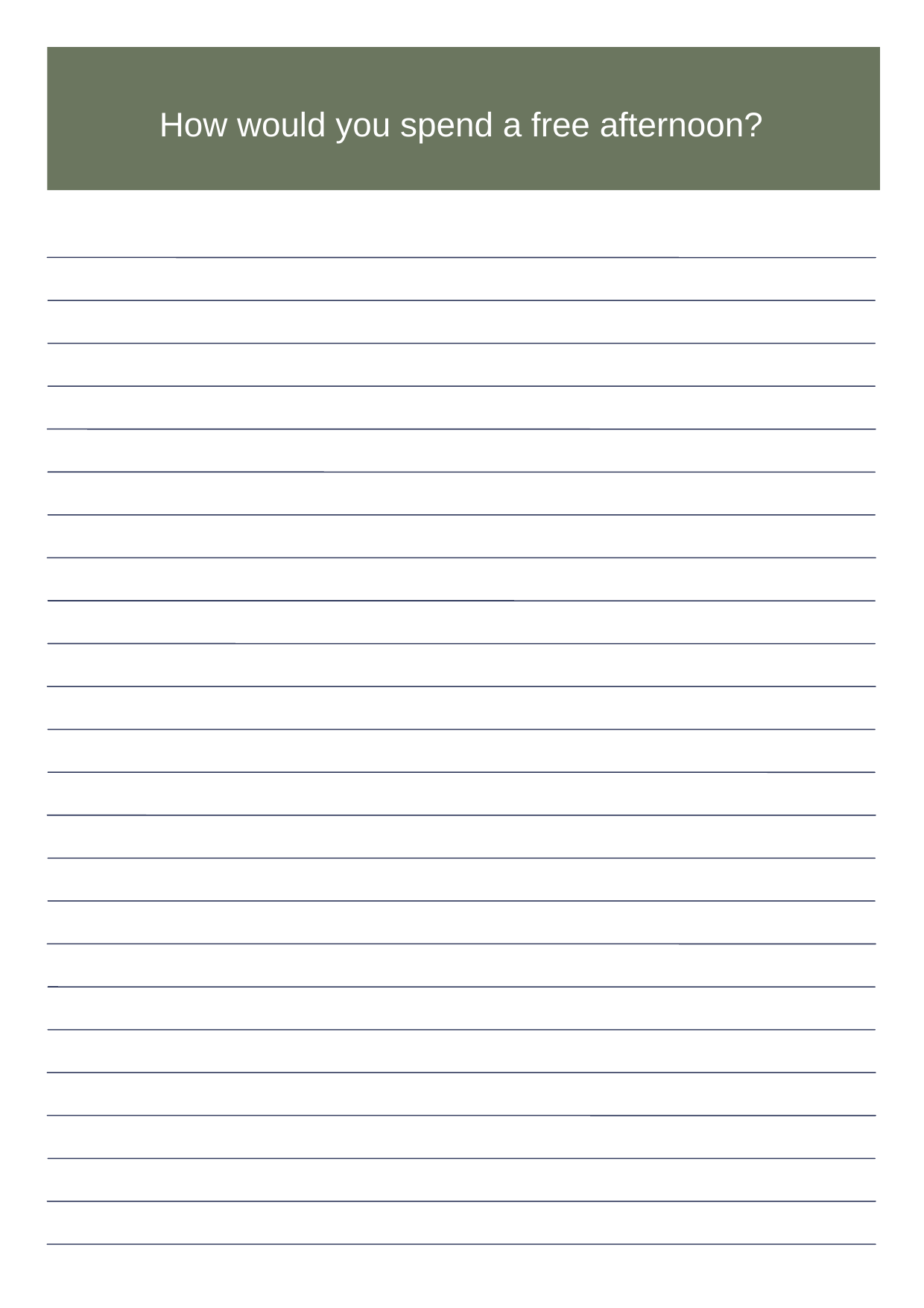

How would you spend a free afternoon?